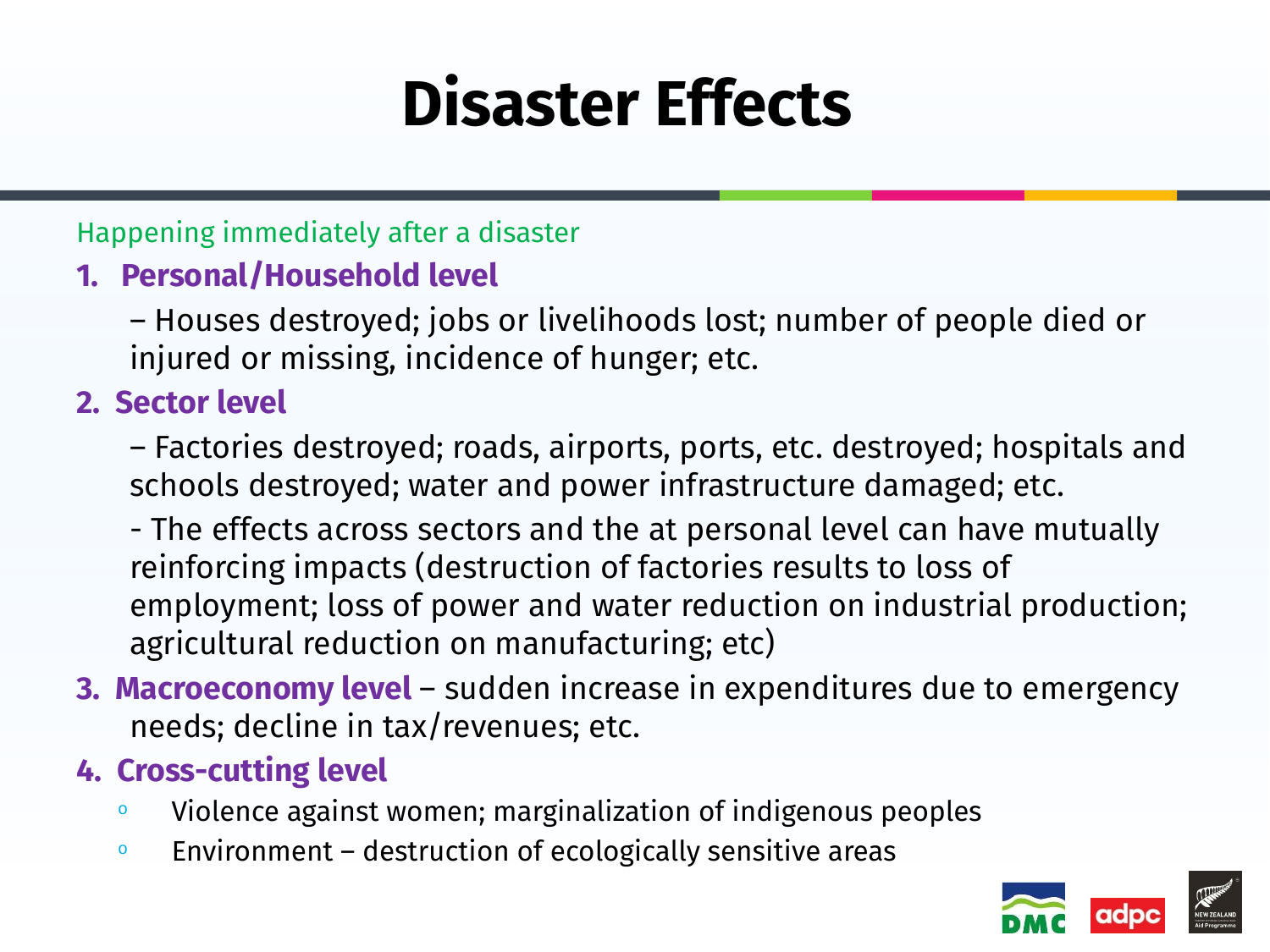

# Disaster Effects
Happening immediately after a disaster
1.   Personal/Household level
	– Houses destroyed; jobs or livelihoods lost; number of people died or injured or missing, incidence of hunger; etc.
2.  Sector level
	– Factories destroyed; roads, airports, ports, etc. destroyed; hospitals and schools destroyed; water and power infrastructure damaged; etc.
	- The effects across sectors and the at personal level can have mutually reinforcing impacts (destruction of factories results to loss of employment; loss of power and water reduction on industrial production; agricultural reduction on manufacturing; etc)
3.  Macroeconomy level – sudden increase in expenditures due to emergency needs; decline in tax/revenues; etc.
4.  Cross-cutting level
Violence against women; marginalization of indigenous peoples
Environment – destruction of ecologically sensitive areas